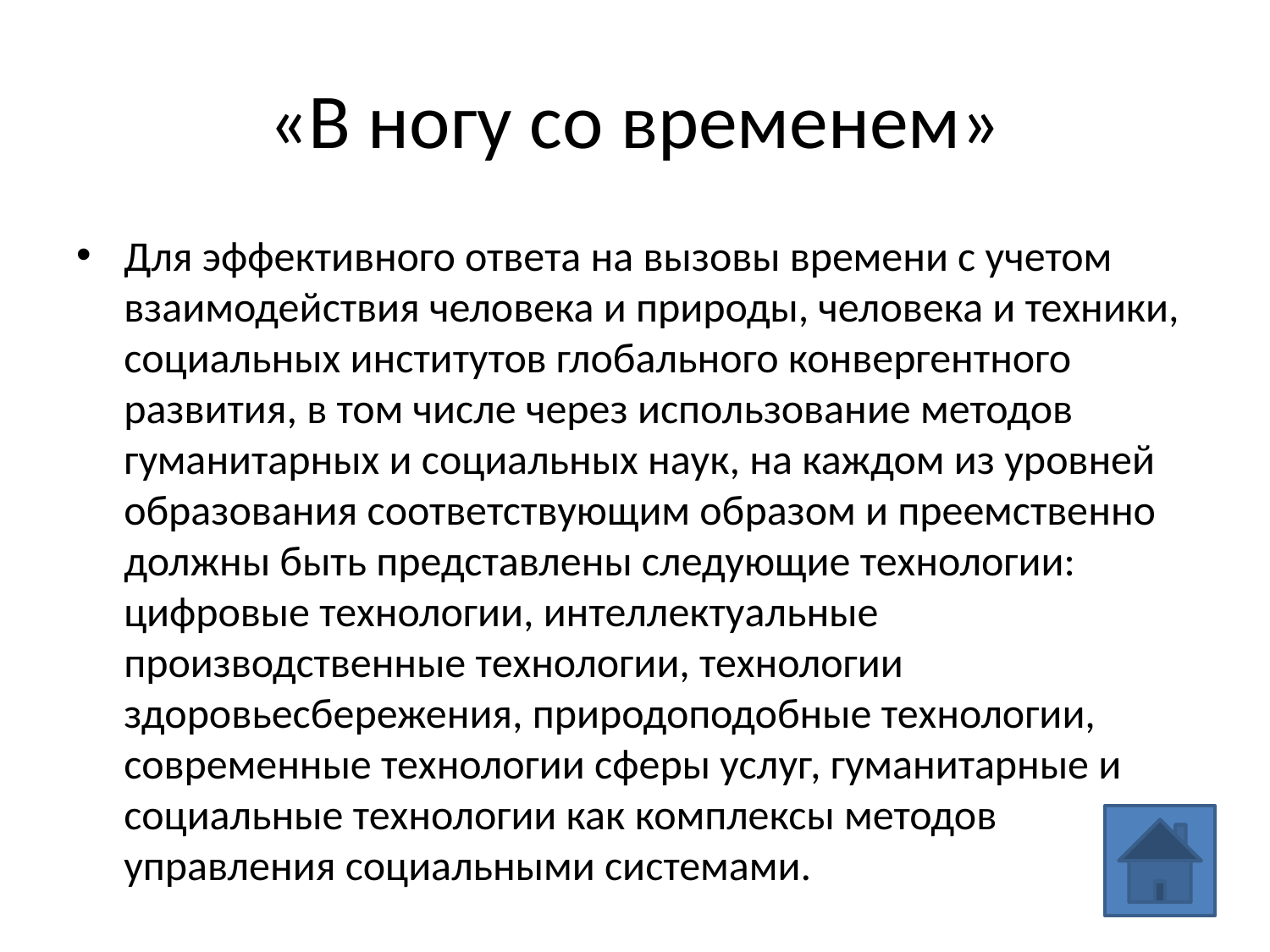

# «В ногу со временем»
Для эффективного ответа на вызовы времени с учетом взаимодействия человека и природы, человека и техники, социальных институтов глобального конвергентного развития, в том числе через использование методов гуманитарных и социальных наук, на каждом из уровней образования соответствующим образом и преемственно должны быть представлены следующие технологии: цифровые технологии, интеллектуальные производственные технологии, технологии здоровьесбережения, природоподобные технологии, современные технологии сферы услуг, гуманитарные и социальные технологии как комплексы методов управления социальными системами.